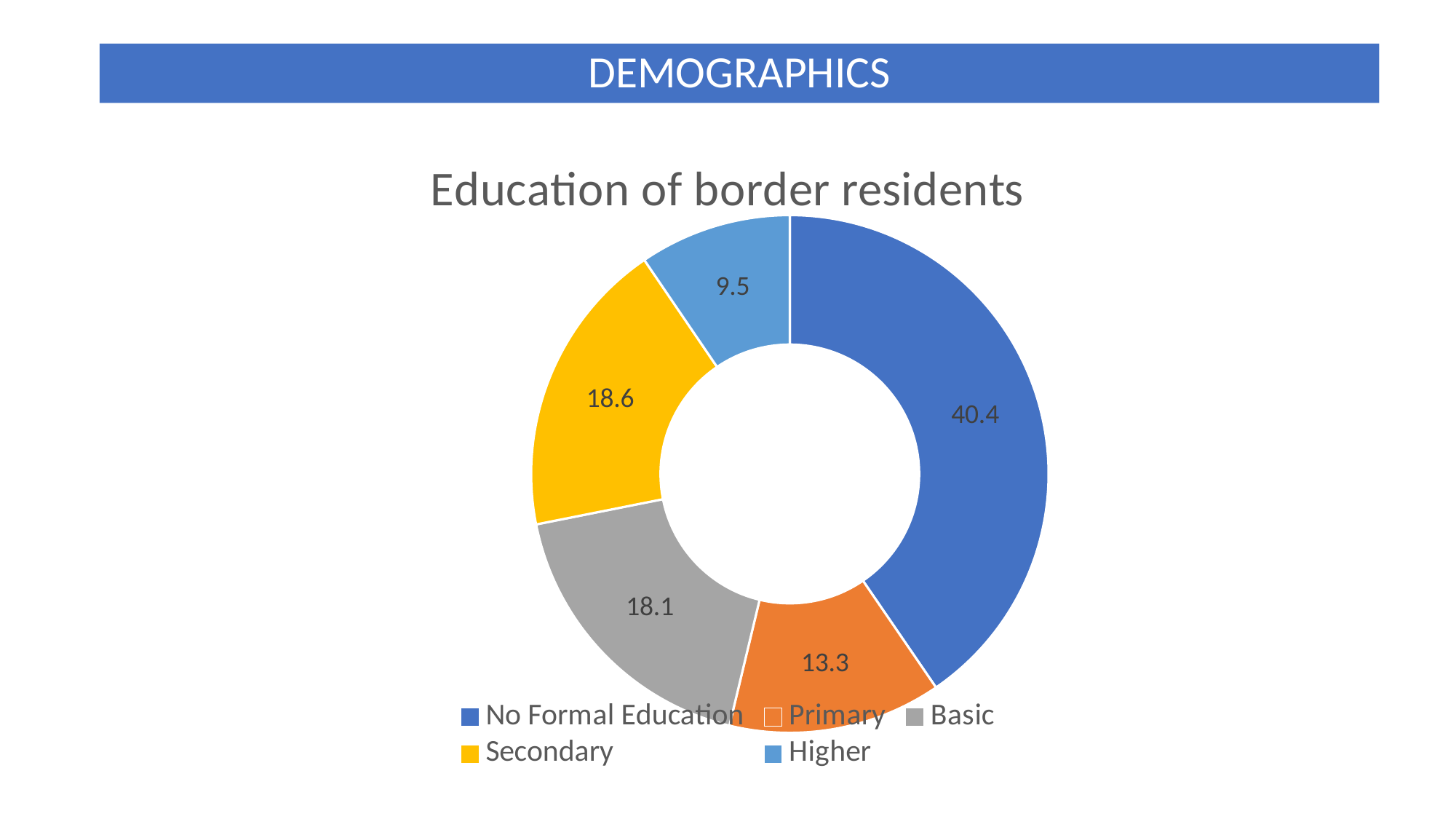

# DEMOGRAPHICS

### Chart: Education of border residents

| Category | Total |
|---|---|
| No Formal Education | 40.4 |
| Primary | 13.3 |
| Basic | 18.1 |
| Secondary | 18.6 |
| Higher | 9.5 |